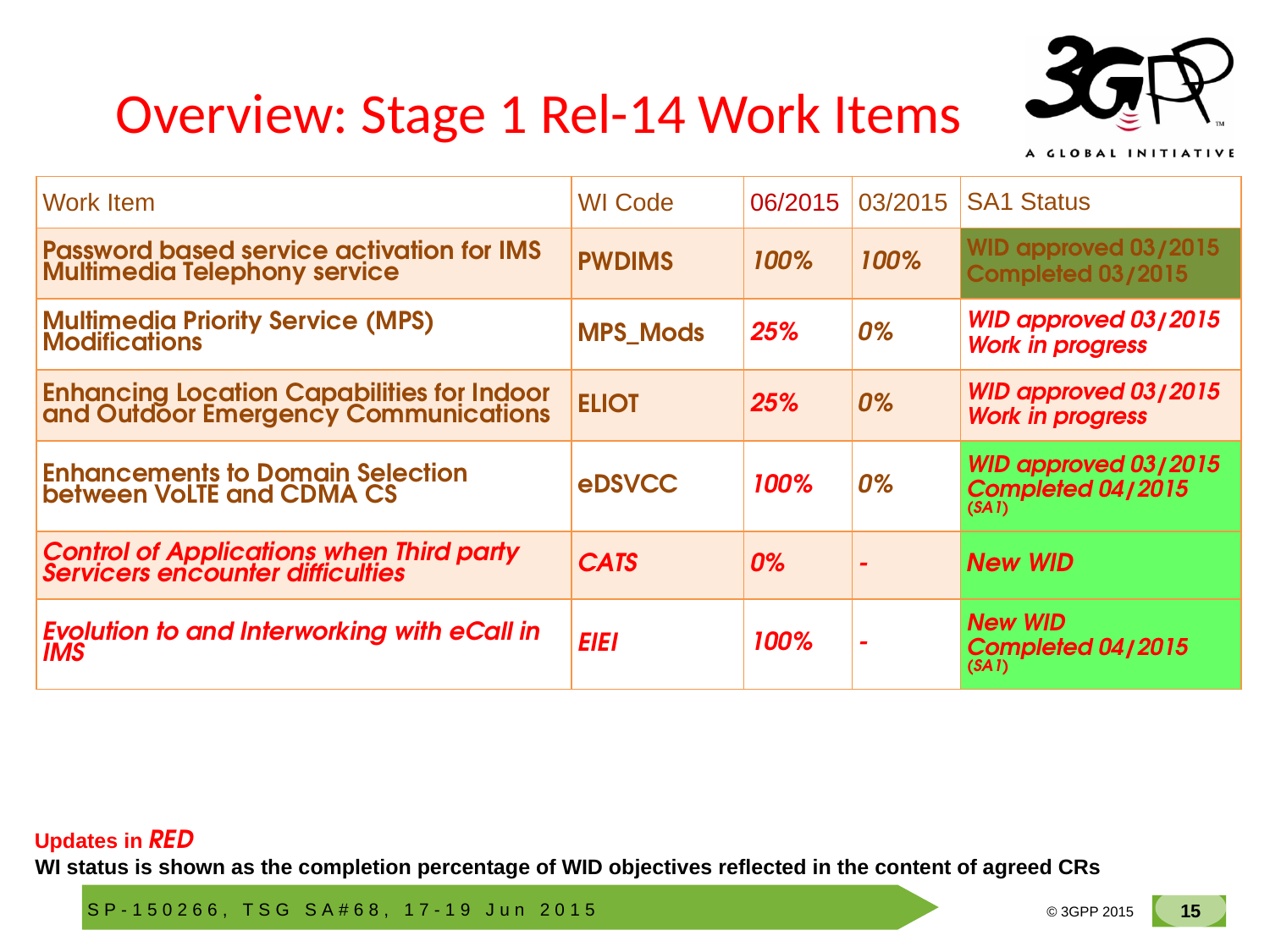

# Overview: Stage 1 Rel-14 Work Items
| Work Item | WI Code | 06/2015 | 03/2015 | SA1 Status |
| --- | --- | --- | --- | --- |
| Password based service activation for IMS Multimedia Telephony service | PWDIMS | 100% | 100% | WID approved 03/2015 Completed 03/2015 |
| Multimedia Priority Service (MPS) Modifications | MPS\_Mods | 25% | 0% | WID approved 03/2015 Work in progress |
| Enhancing Location Capabilities for Indoor and Outdoor Emergency Communications | ELIOT | 25% | 0% | WID approved 03/2015 Work in progress |
| Enhancements to Domain Selection between VoLTE and CDMA CS | eDSVCC | 100% | 0% | WID approved 03/2015 Completed 04/2015 (SA1) |
| Control of Applications when Third party Servicers encounter difficulties | CATS | 0% | - | New WID |
| Evolution to and Interworking with eCall in IMS | EIEI | 100% | - | New WID Completed 04/2015 (SA1) |
Updates in RED
WI status is shown as the completion percentage of WID objectives reflected in the content of agreed CRs